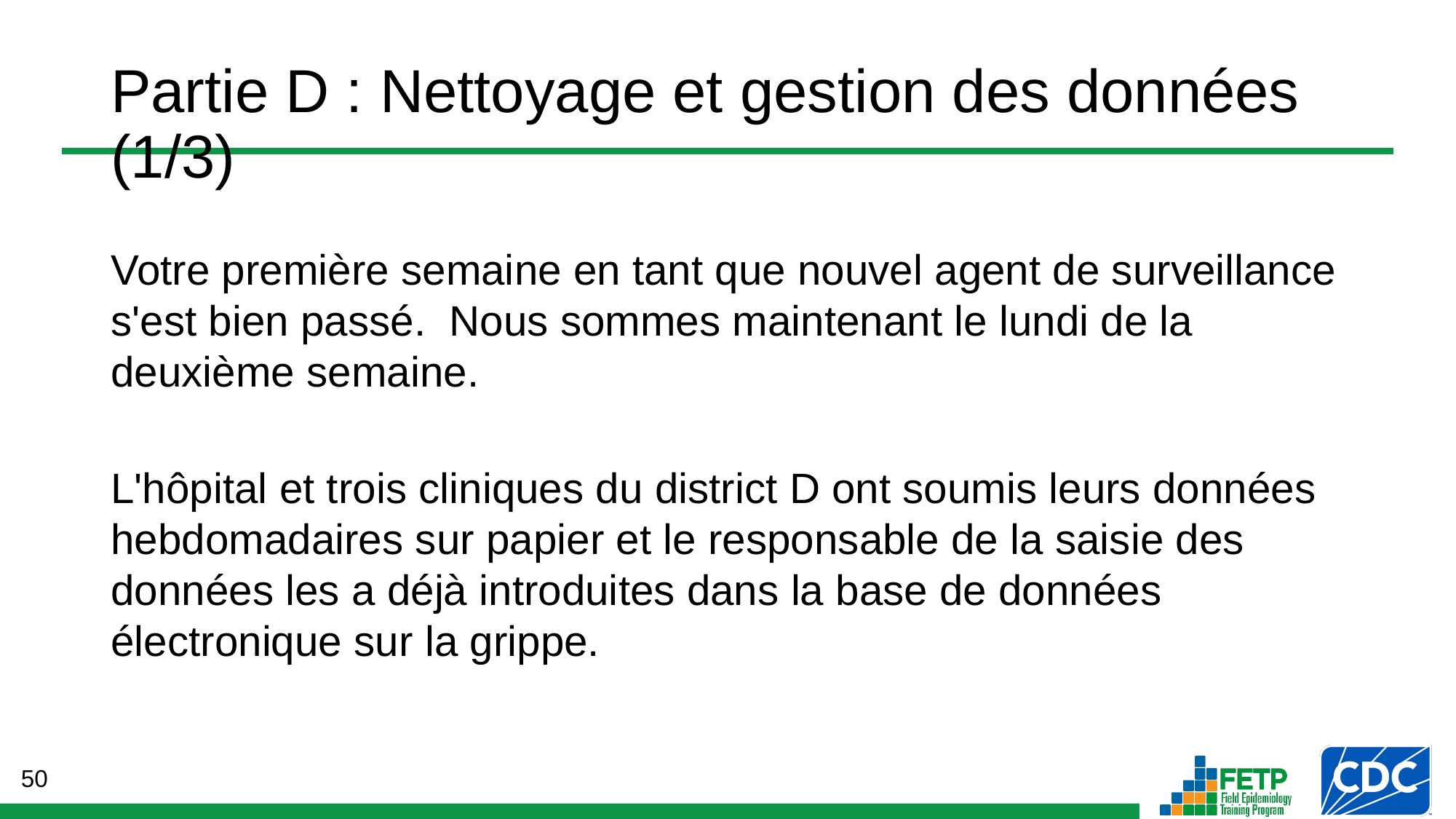

# Partie D : Nettoyage et gestion des données (1/3)
Votre première semaine en tant que nouvel agent de surveillance s'est bien passé.  Nous sommes maintenant le lundi de la deuxième semaine.

L'hôpital et trois cliniques du district D ont soumis leurs données hebdomadaires sur papier et le responsable de la saisie des données les a déjà introduites dans la base de données électronique sur la grippe.